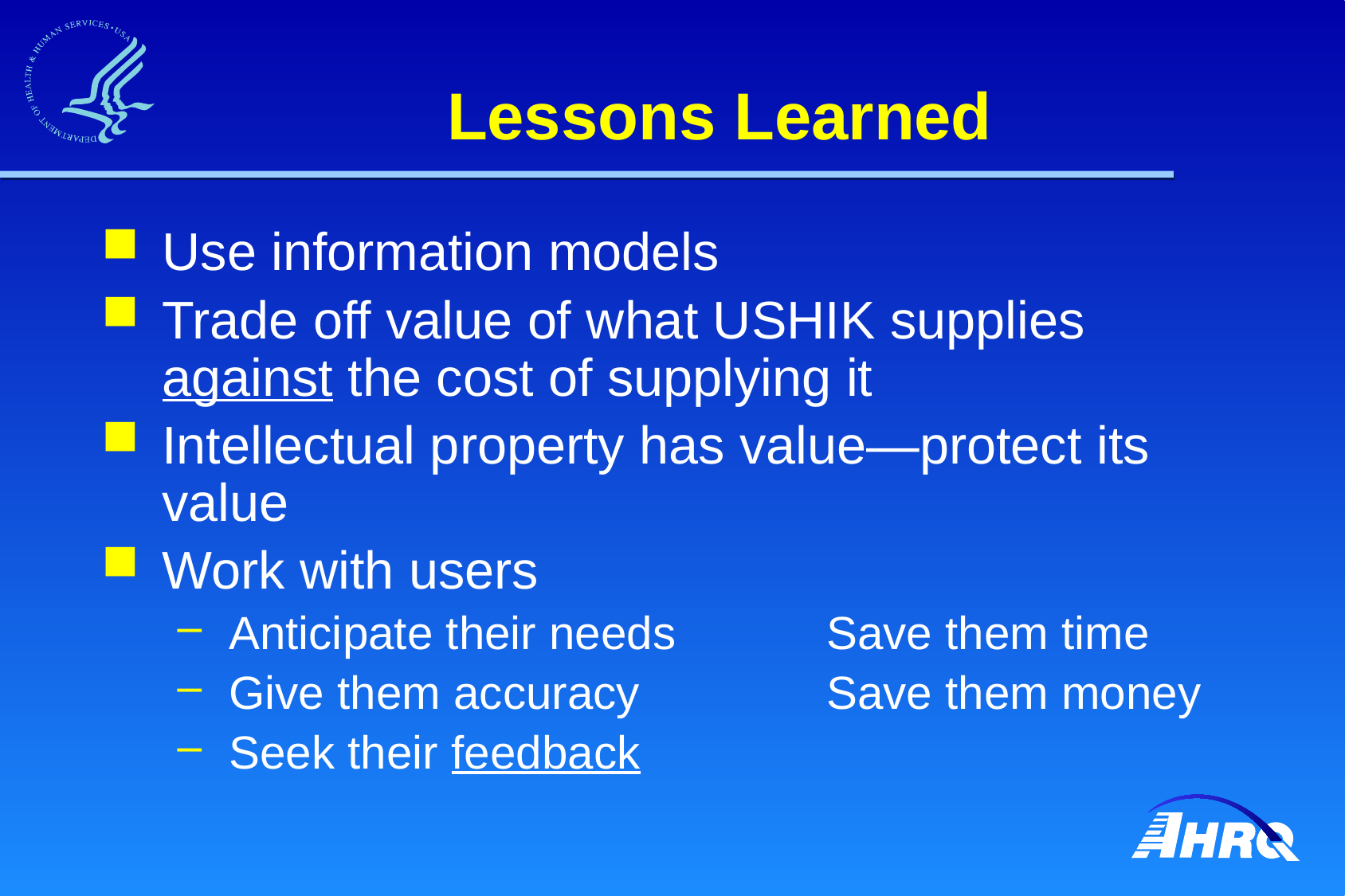

# Lessons Learned
Use information models
Trade off value of what USHIK supplies against the cost of supplying it
Intellectual property has value—protect its value
Work with users
Anticipate their needs		Save them time
Give them accuracy 		Save them money
Seek their feedback